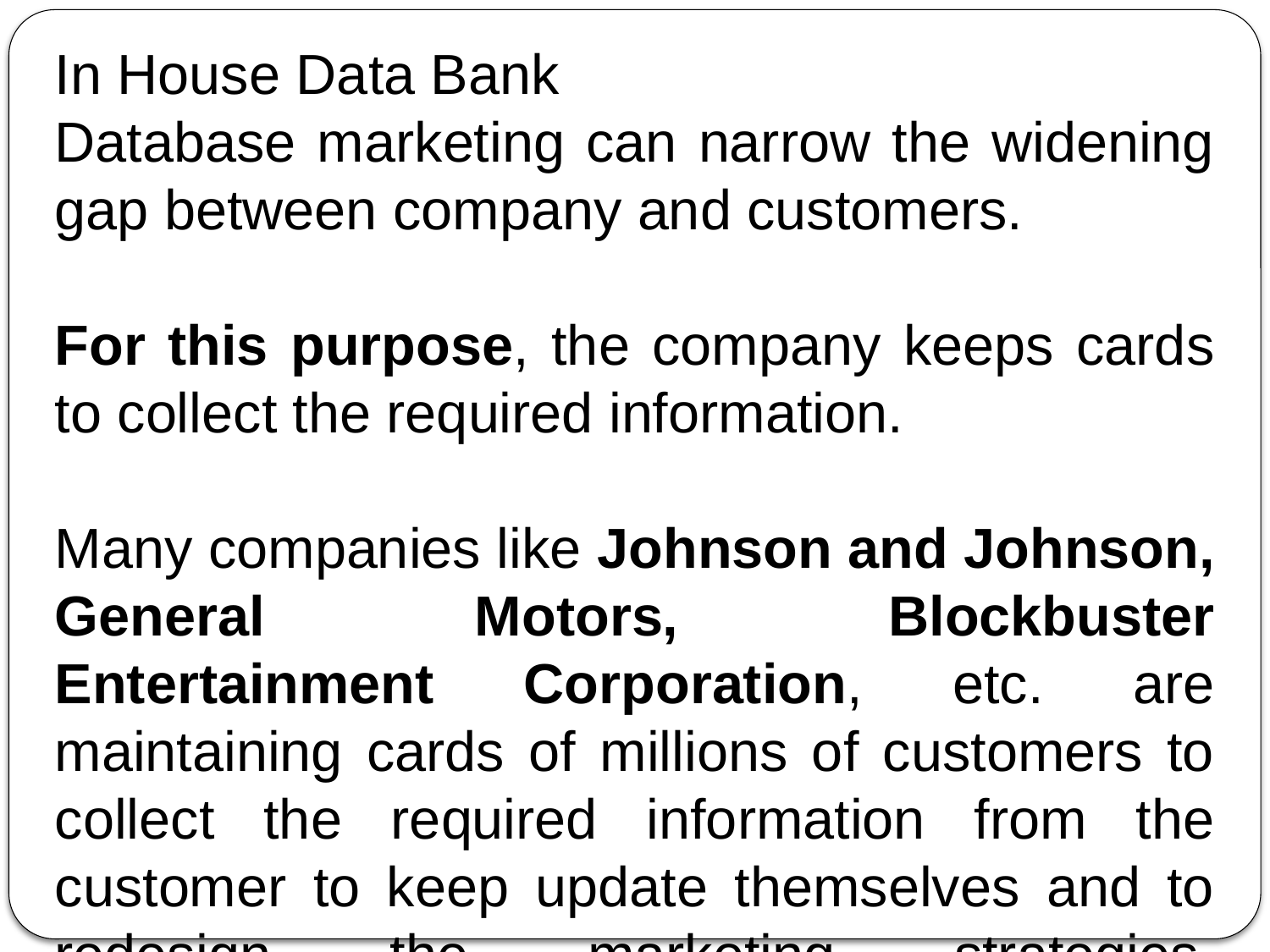

In House Data Bank
Database marketing can narrow the widening gap between company and customers.

For this purpose, the company keeps cards to collect the required information.

Many companies like Johnson and Johnson, General Motors, Blockbuster Entertainment Corporation, etc. are maintaining cards of millions of customers to collect the required information from the customer to keep update themselves and to redesign the marketing strategies.